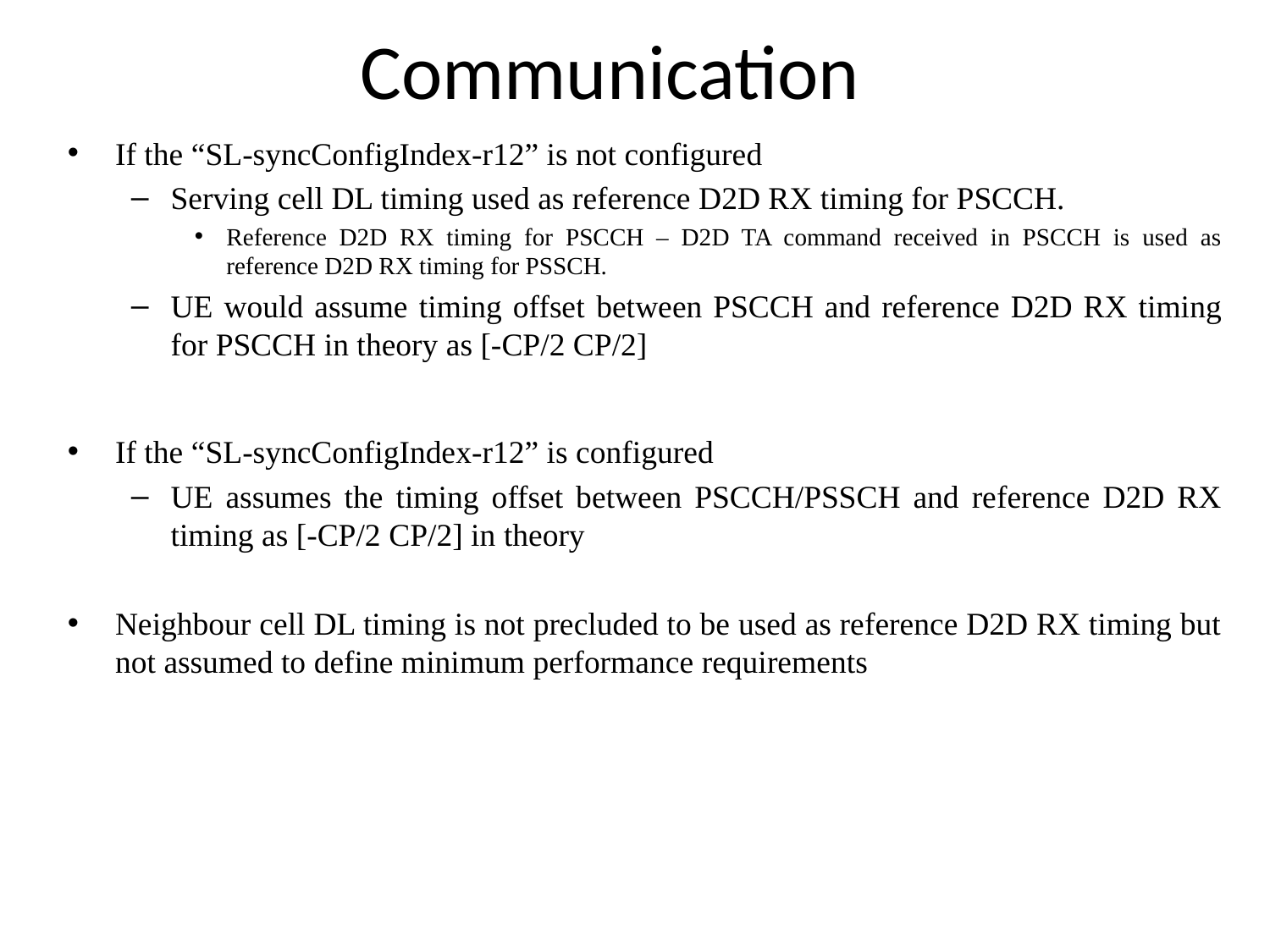

# Communication
If the “SL-syncConfigIndex-r12” is not configured
Serving cell DL timing used as reference D2D RX timing for PSCCH.
Reference D2D RX timing for PSCCH – D2D TA command received in PSCCH is used as reference D2D RX timing for PSSCH.
UE would assume timing offset between PSCCH and reference D2D RX timing for PSCCH in theory as [-CP/2 CP/2]

If the “SL-syncConfigIndex-r12” is configured
UE assumes the timing offset between PSCCH/PSSCH and reference D2D RX timing as [-CP/2 CP/2] in theory

Neighbour cell DL timing is not precluded to be used as reference D2D RX timing but not assumed to define minimum performance requirements